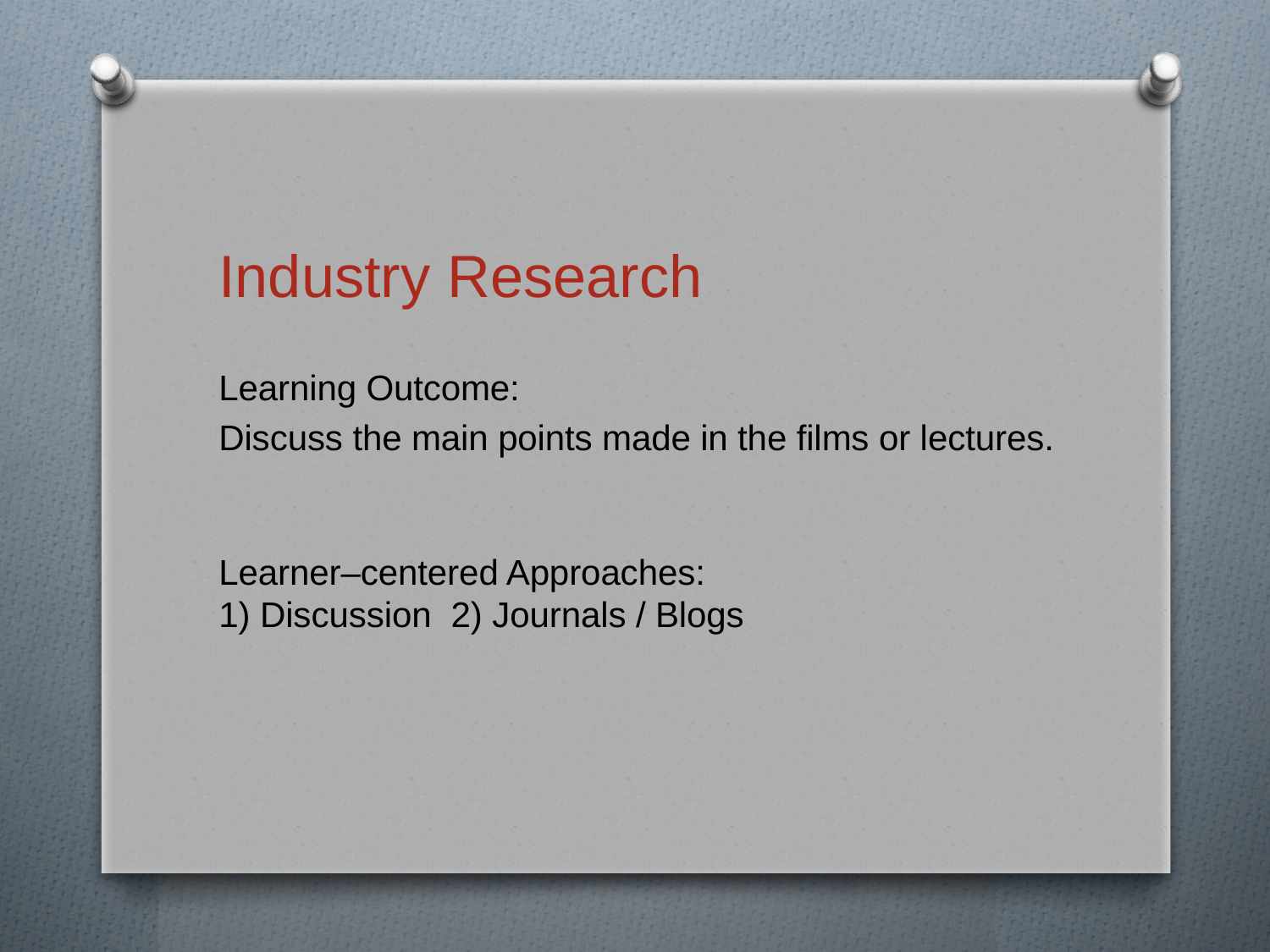

Industry Research

Learning Outcome:
Discuss the main points made in the films or lectures.
Learner–centered Approaches:
1) Discussion  2) Journals / Blogs